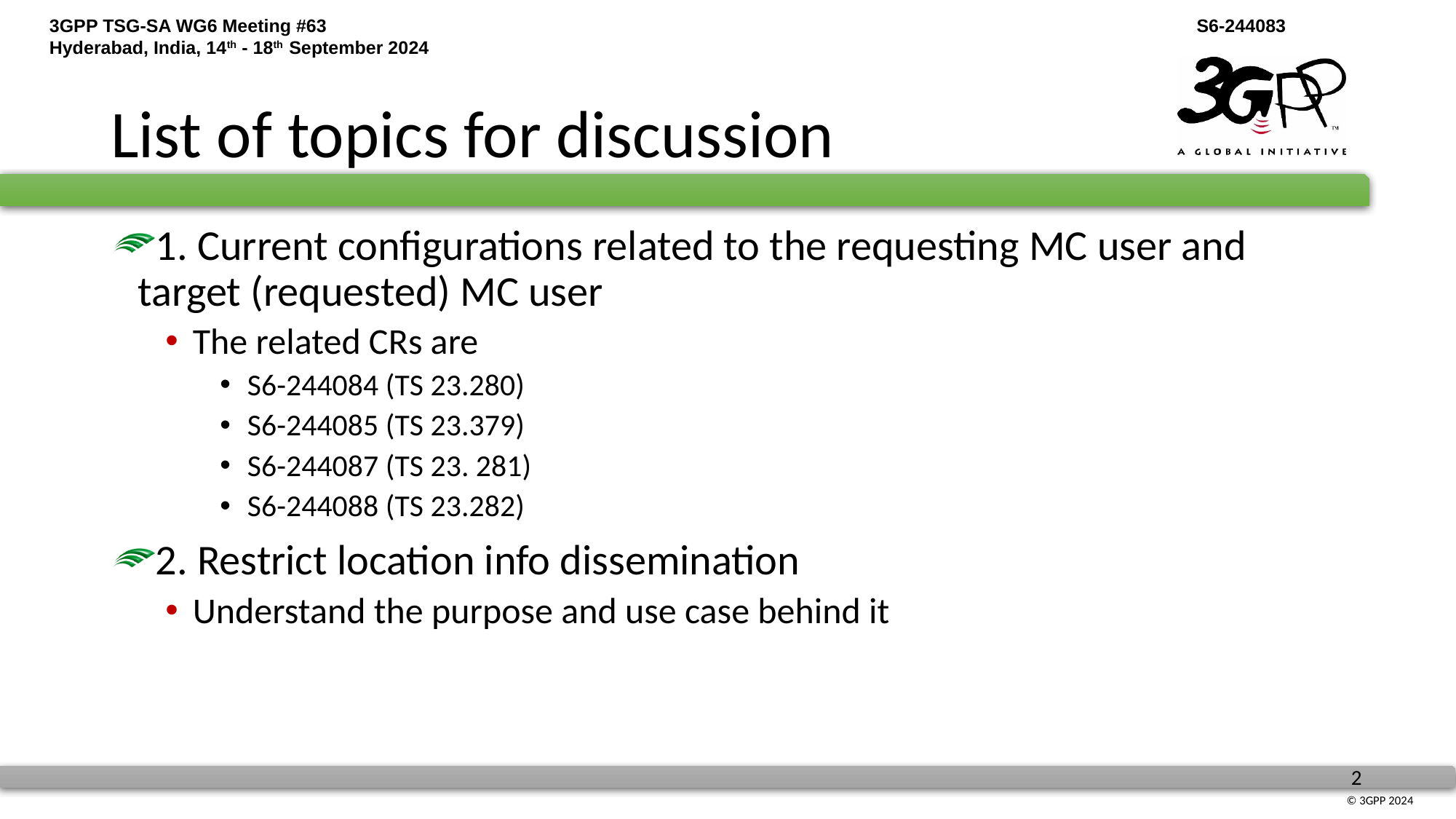

# List of topics for discussion
1. Current configurations related to the requesting MC user and target (requested) MC user
The related CRs are
S6-244084 (TS 23.280)
S6-244085 (TS 23.379)
S6-244087 (TS 23. 281)
S6-244088 (TS 23.282)
2. Restrict location info dissemination
Understand the purpose and use case behind it